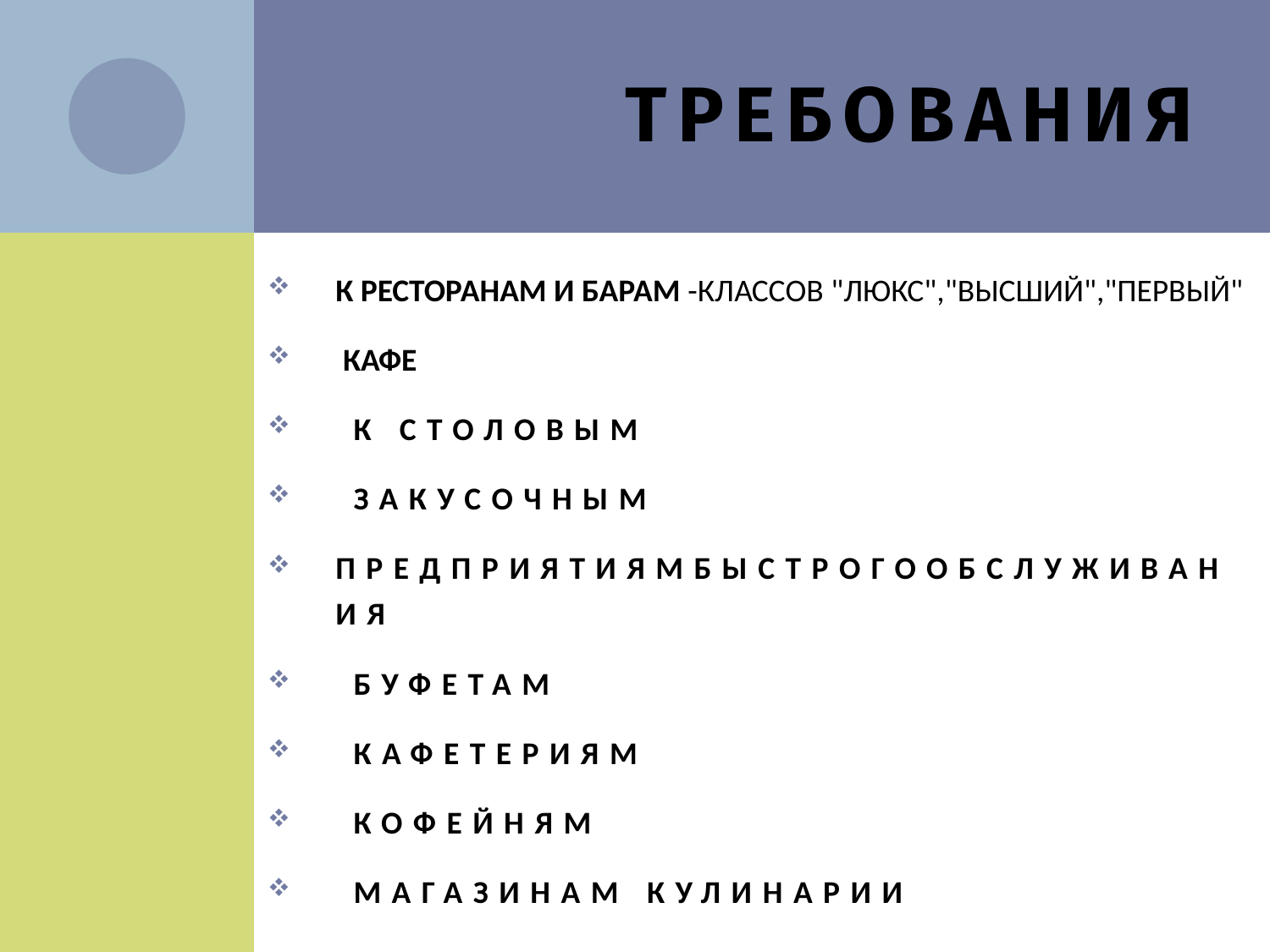

# ТРЕБОВАНИЯ
К РЕСТОРАНАМ И БАРАМ -КЛАССОВ "ЛЮКС","ВЫСШИЙ","ПЕРВЫЙ"
 КАФЕ
 К СТОЛОВЫМ
 ЗАКУСОЧНЫМ
ПРЕДПРИЯТИЯМБЫСТРОГООБСЛУЖИВАНИЯ
 БУФЕТАМ
 КАФЕТЕРИЯМ
 КОФЕЙНЯМ
 МАГАЗИНАМ КУЛИНАРИИ